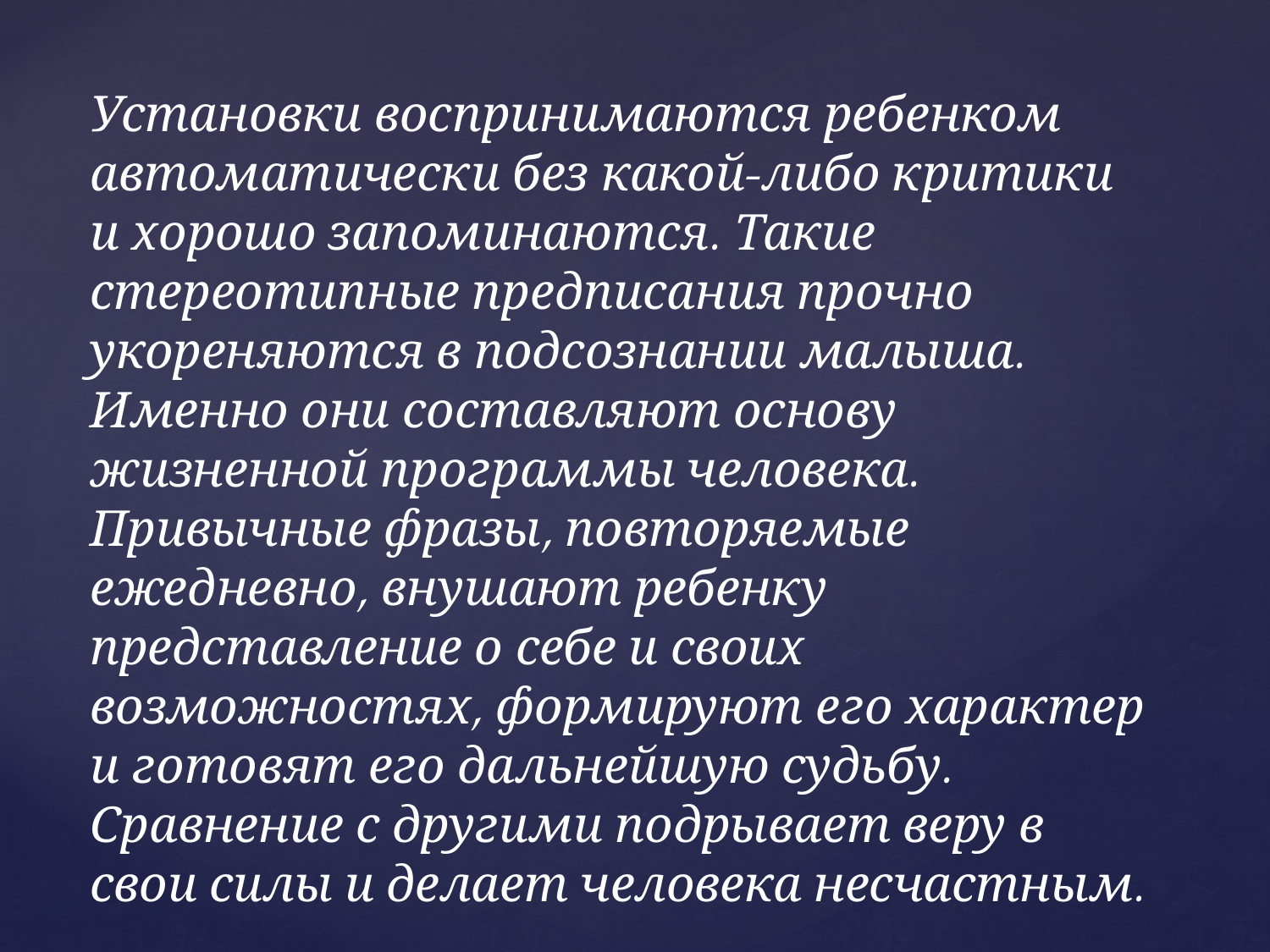

Установки воспринимаются ребенком автоматически без какой-либо критики и хорошо запоминаются. Такие стереотипные предписания прочно укореняются в подсознании малыша. Именно они составляют основу жизненной программы человека. Привычные фразы, повторяемые ежедневно, внушают ребенку представление о себе и своих возможностях, формируют его характер и готовят его дальнейшую судьбу.
Сравнение с другими подрывает веру в свои силы и делает человека несчастным.